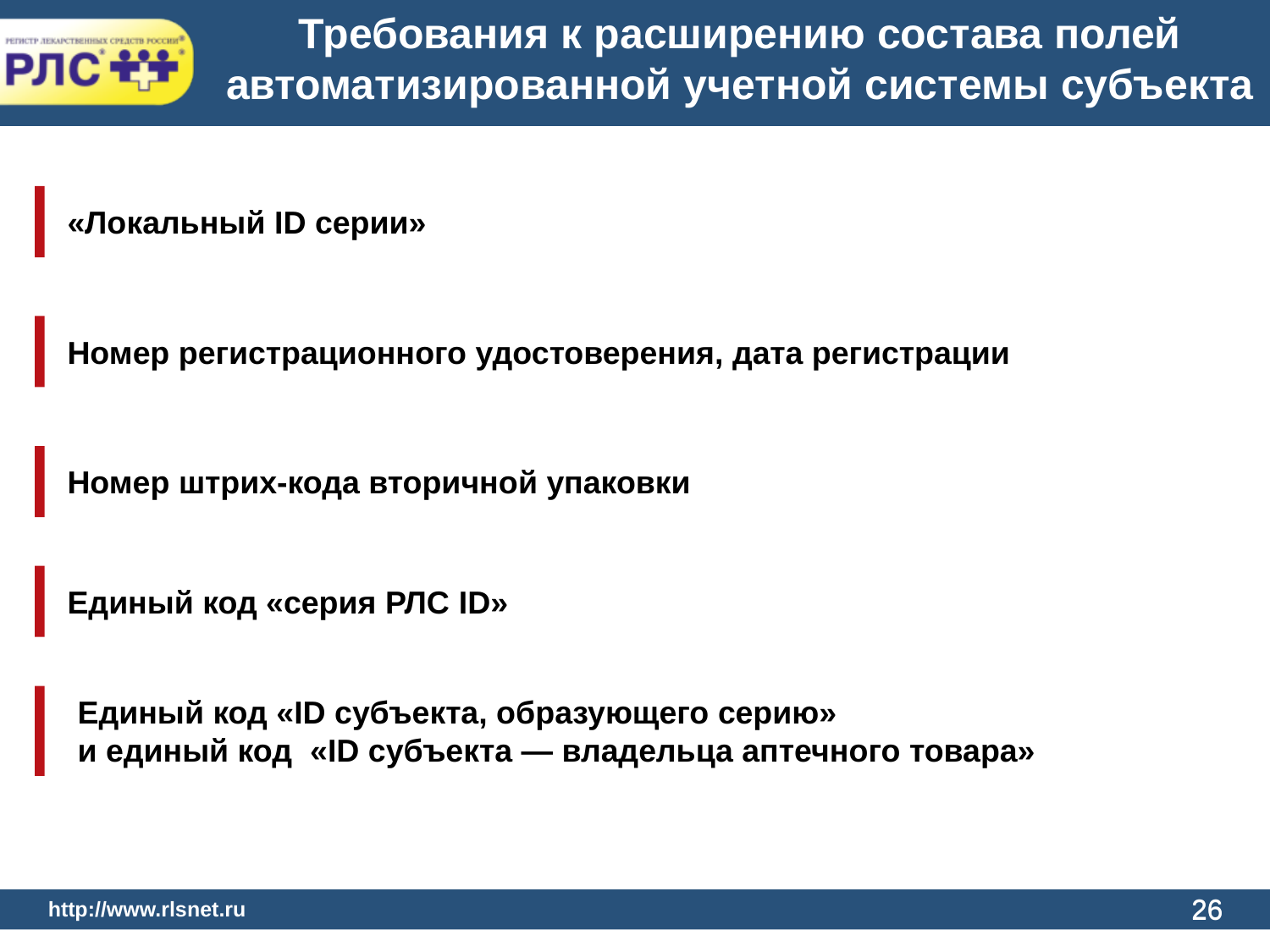

Требования к расширению состава полей автоматизированной учетной системы субъекта

«Локальный ID серии»

Номер регистрационного удостоверения, дата регистрации

Номер штрих-кода вторичной упаковки

Единый код «серия РЛС ID»

Единый код «ID субъекта, образующего серию»
и единый код  «ID субъекта — владельца аптечного товара»
26
26